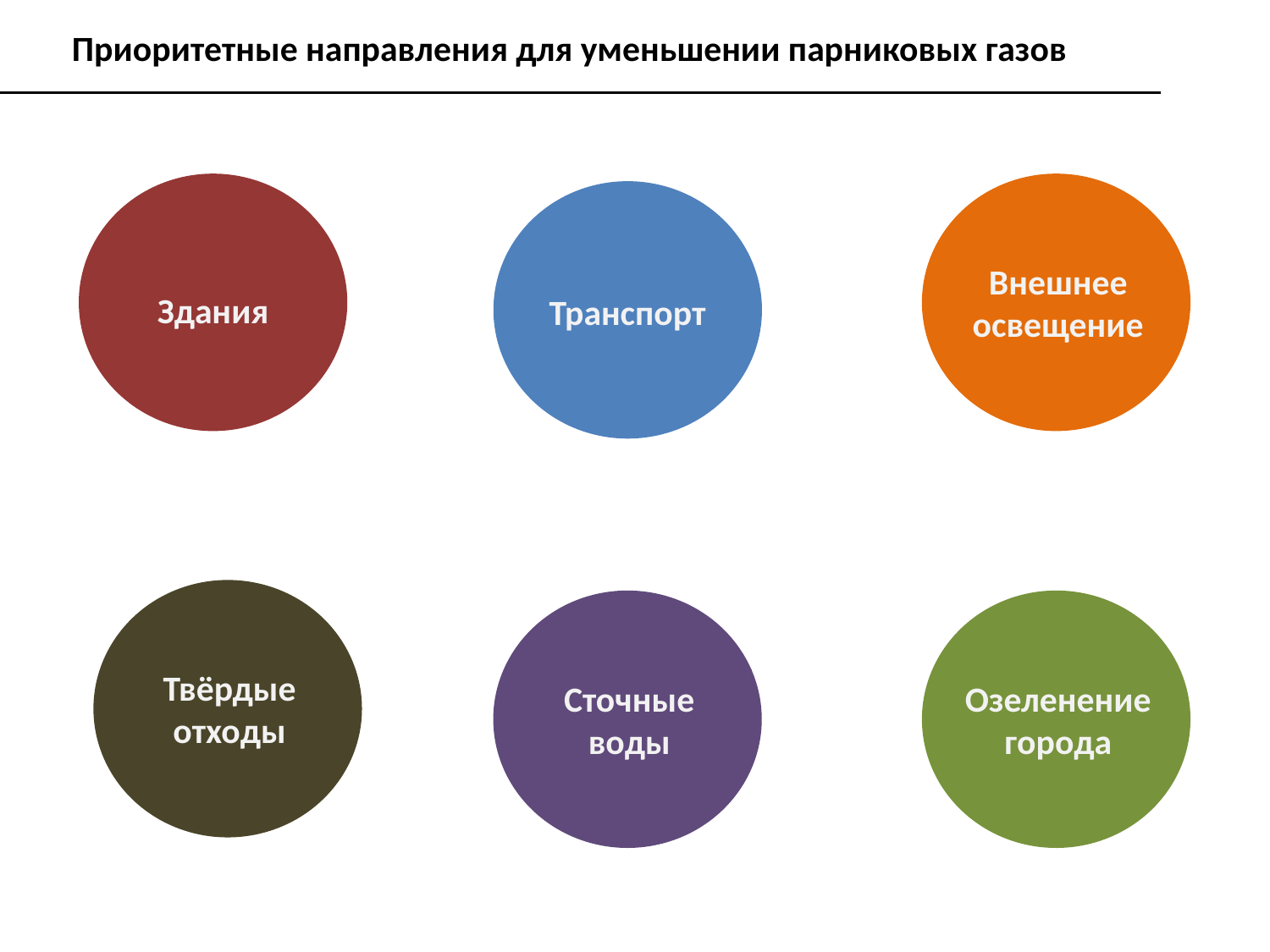

Приоритетные направления для уменьшении парниковых газов

Здания

Внешнее освещение

Транспорт

Твёрдые отходы

Сточные воды

Озеленение города